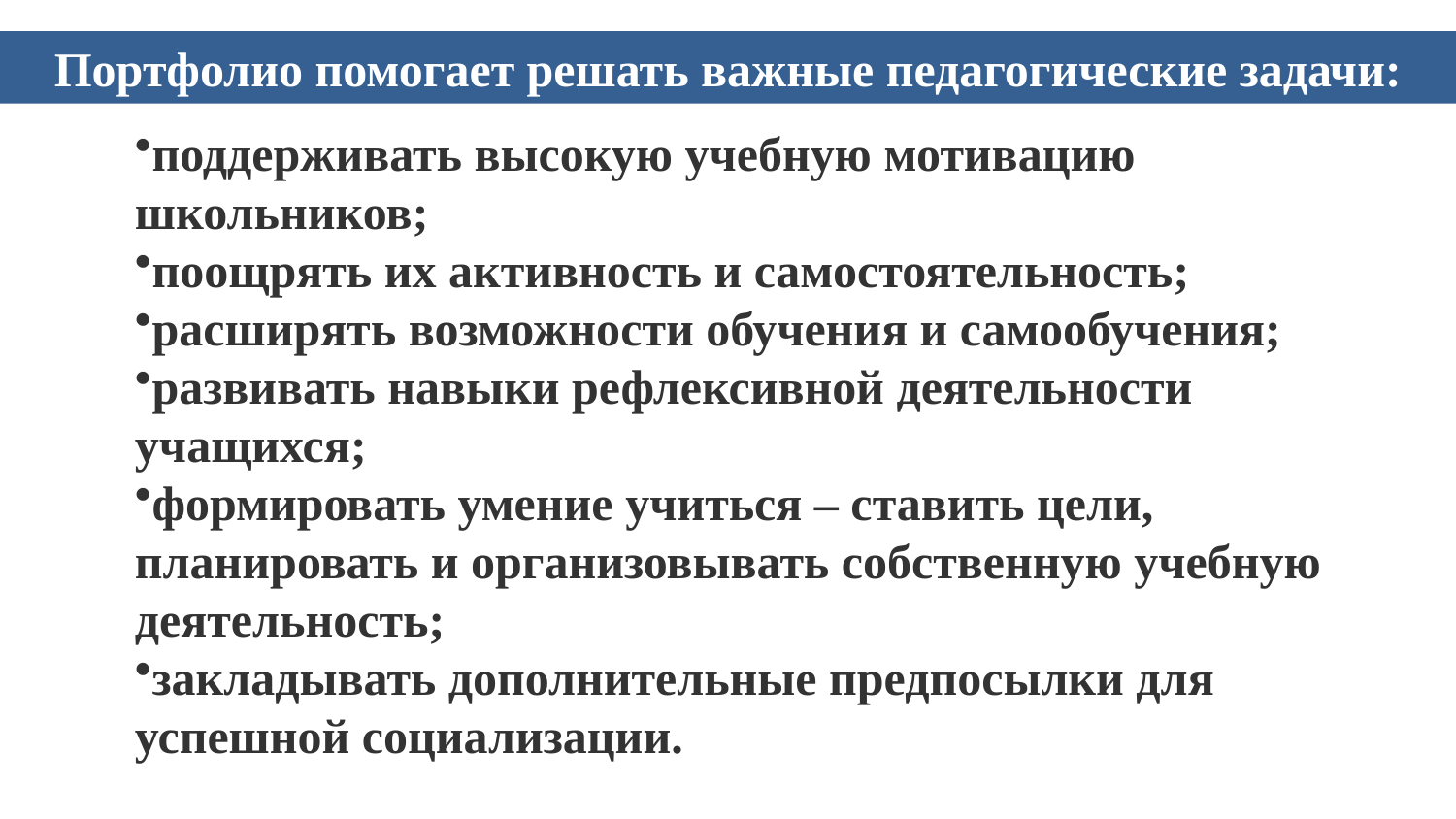

Портфолио помогает решать важные педагогические задачи:
поддерживать высокую учебную мотивацию школьников;
поощрять их активность и самостоятельность;
расширять возможности обучения и самообучения;
развивать навыки рефлексивной деятельности учащихся;
формировать умение учиться – ставить цели, планировать и организовывать собственную учебную деятельность;
закладывать дополнительные предпосылки для успешной социализации.